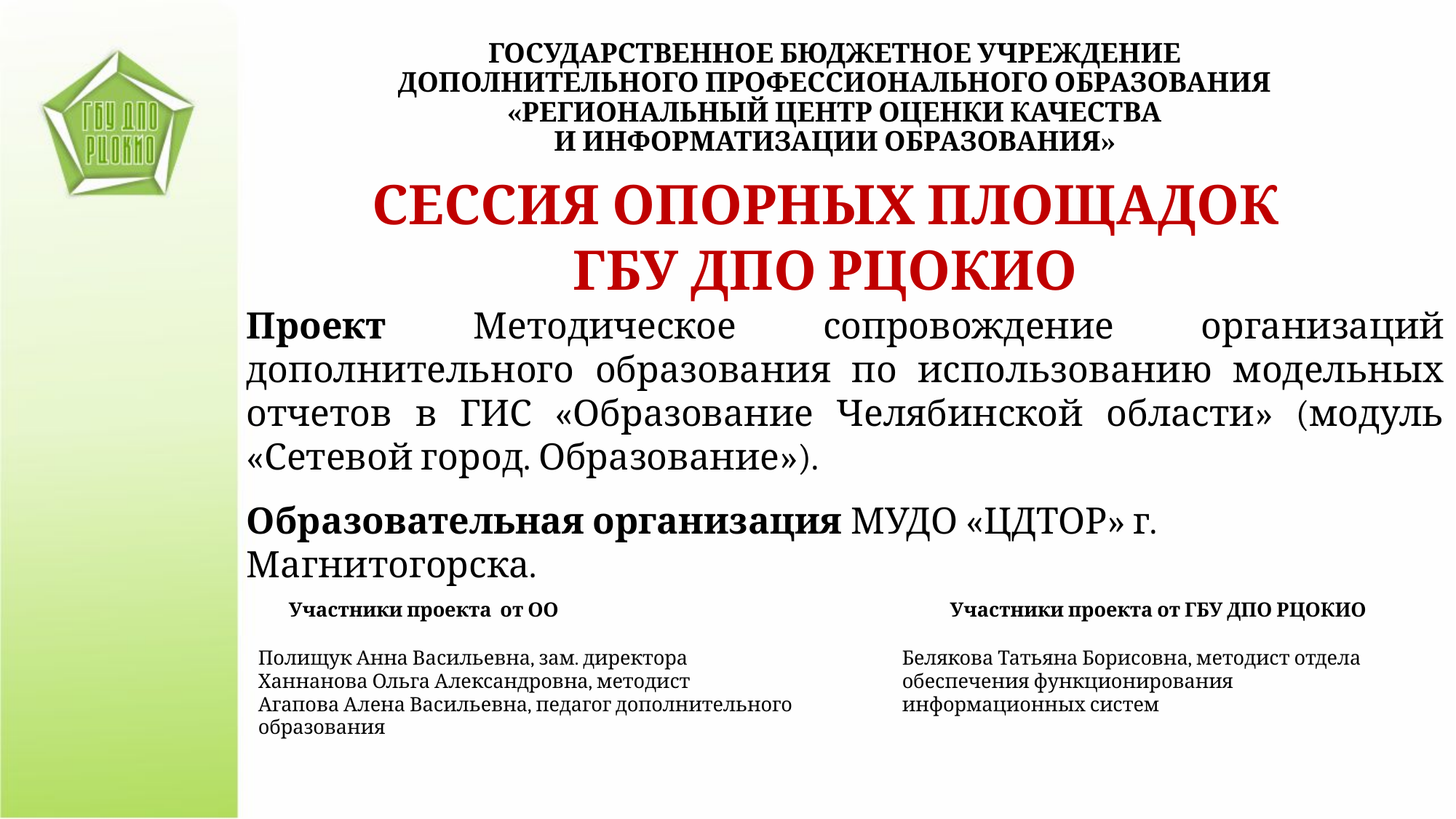

ГОСУДАРСТВЕННОЕ БЮДЖЕТНОЕ УЧРЕЖДЕНИЕ
ДОПОЛНИТЕЛЬНОГО ПРОФЕССИОНАЛЬНОГО ОБРАЗОВАНИЯ
«РЕГИОНАЛЬНЫЙ ЦЕНТР ОЦЕНКИ КАЧЕСТВА
И ИНФОРМАТИЗАЦИИ ОБРАЗОВАНИЯ»

СЕССИЯ ОПОРНЫХ ПЛОЩАДОК
ГБУ ДПО РЦОКИО
Проект Методическое сопровождение организаций дополнительного образования по использованию модельных отчетов в ГИС «Образование Челябинской области» (модуль «Сетевой город. Образование»).

Образовательная организация МУДО «ЦДТОР» г. Магнитогорска.
| Участники проекта от ОО | Участники проекта от ГБУ ДПО РЦОКИО |
| --- | --- |
| Полищук Анна Васильевна, зам. директора Ханнанова Ольга Александровна, методист Агапова Алена Васильевна, педагог дополнительного образования | Белякова Татьяна Борисовна, методист отдела обеспечения функционирования информационных систем |